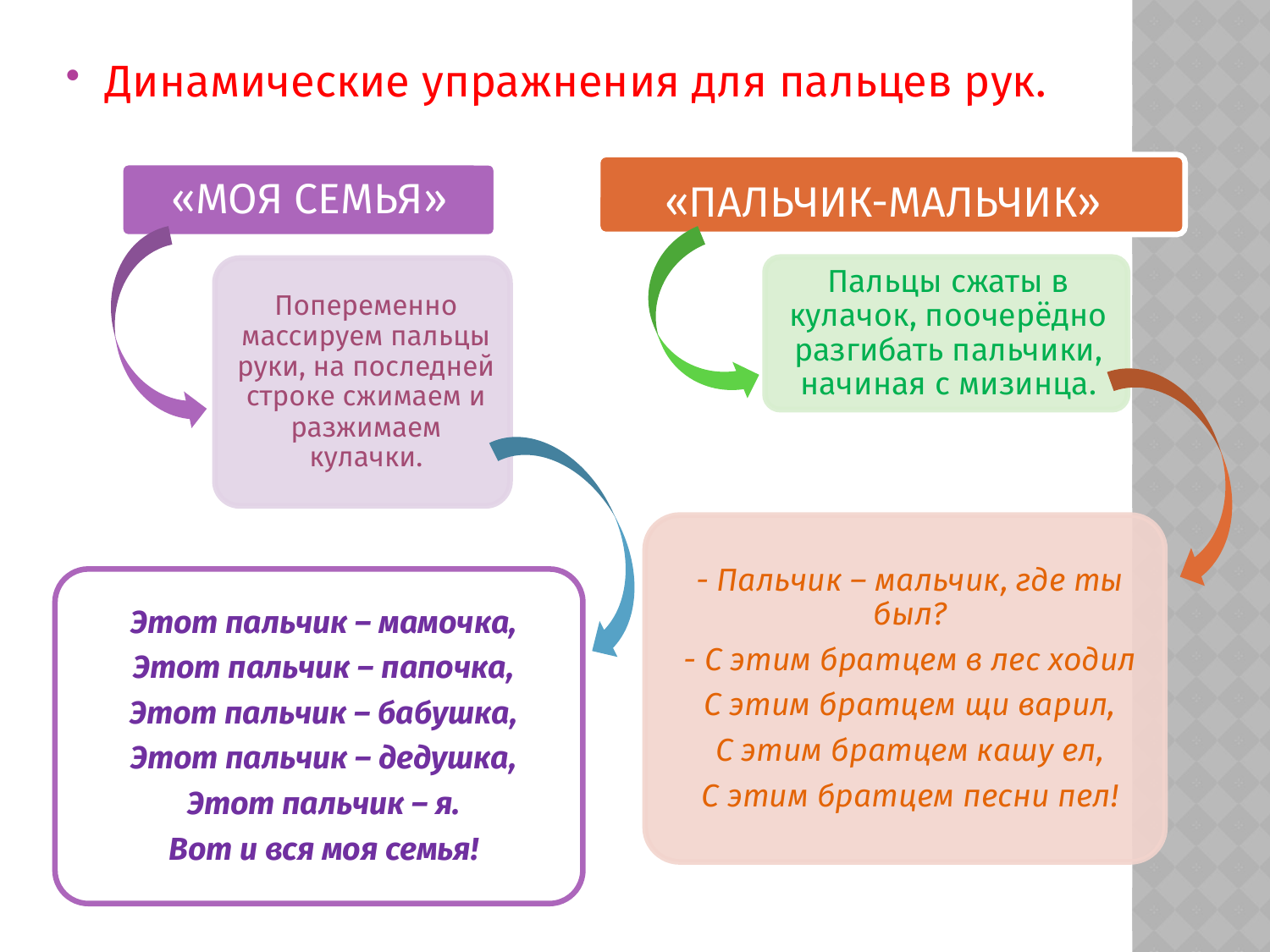

Динамические упражнения для пальцев рук.

«МОЯ СЕМЬЯ»
Попеременно массируем пальцы руки, на последней строке сжимаем и разжимаем кулачки.
Этот пальчик – мамочка,
Этот пальчик – папочка,
Этот пальчик – бабушка,
Этот пальчик – дедушка,
Этот пальчик – я.
Вот и вся моя семья!
«ПАЛЬЧИК-МАЛЬЧИК»
Пальцы сжаты в кулачок, поочерёдно разгибать пальчики, начиная с мизинца.
- Пальчик – мальчик, где ты был?
- С этим братцем в лес ходил
С этим братцем щи варил,
С этим братцем кашу ел,
С этим братцем песни пел!